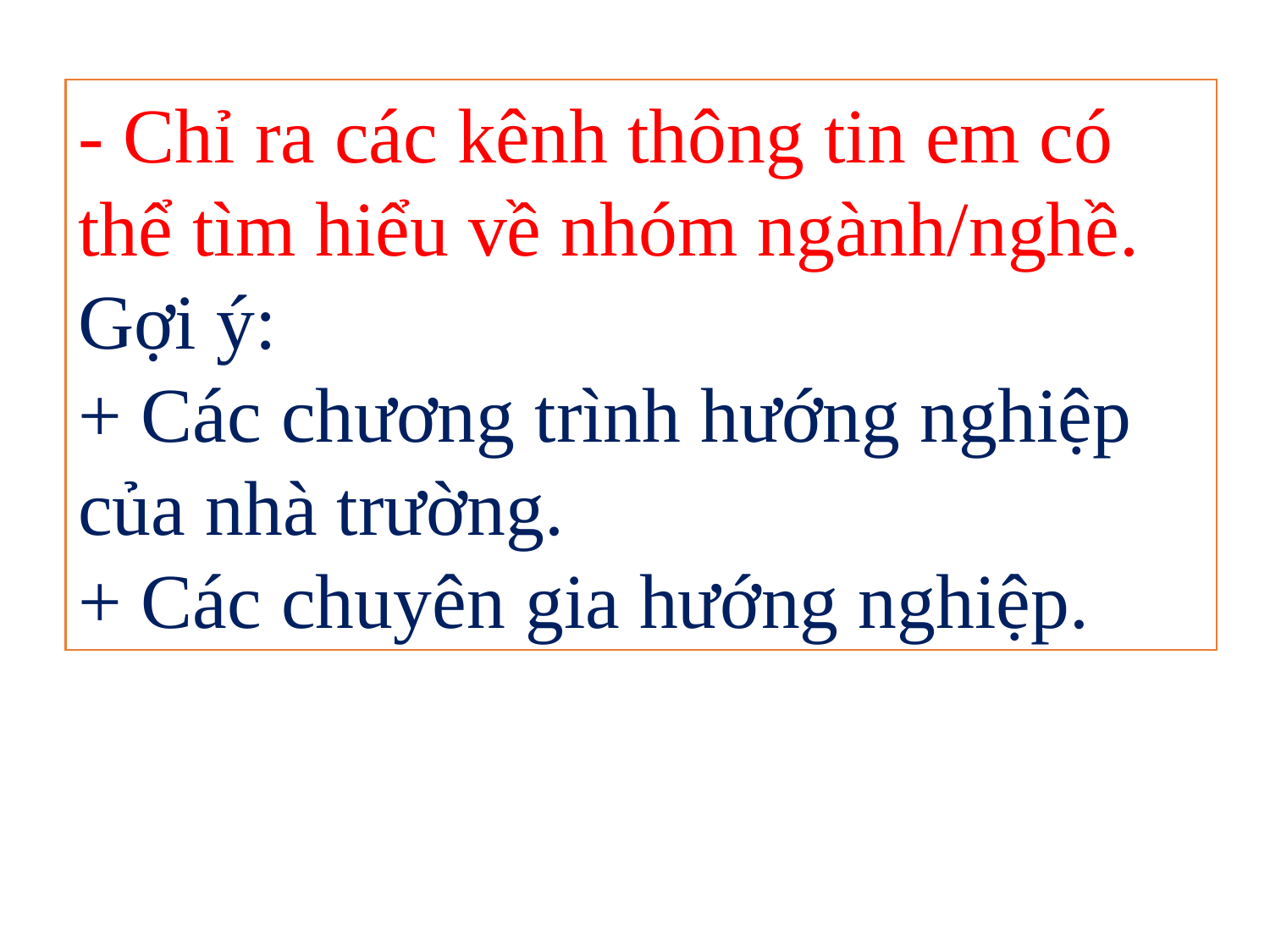

- Chỉ ra các kênh thông tin em có thể tìm hiểu về nhóm ngành/nghề.
Gợi ý:
+ Các chương trình hướng nghiệp của nhà trường.
+ Các chuyên gia hướng nghiệp.